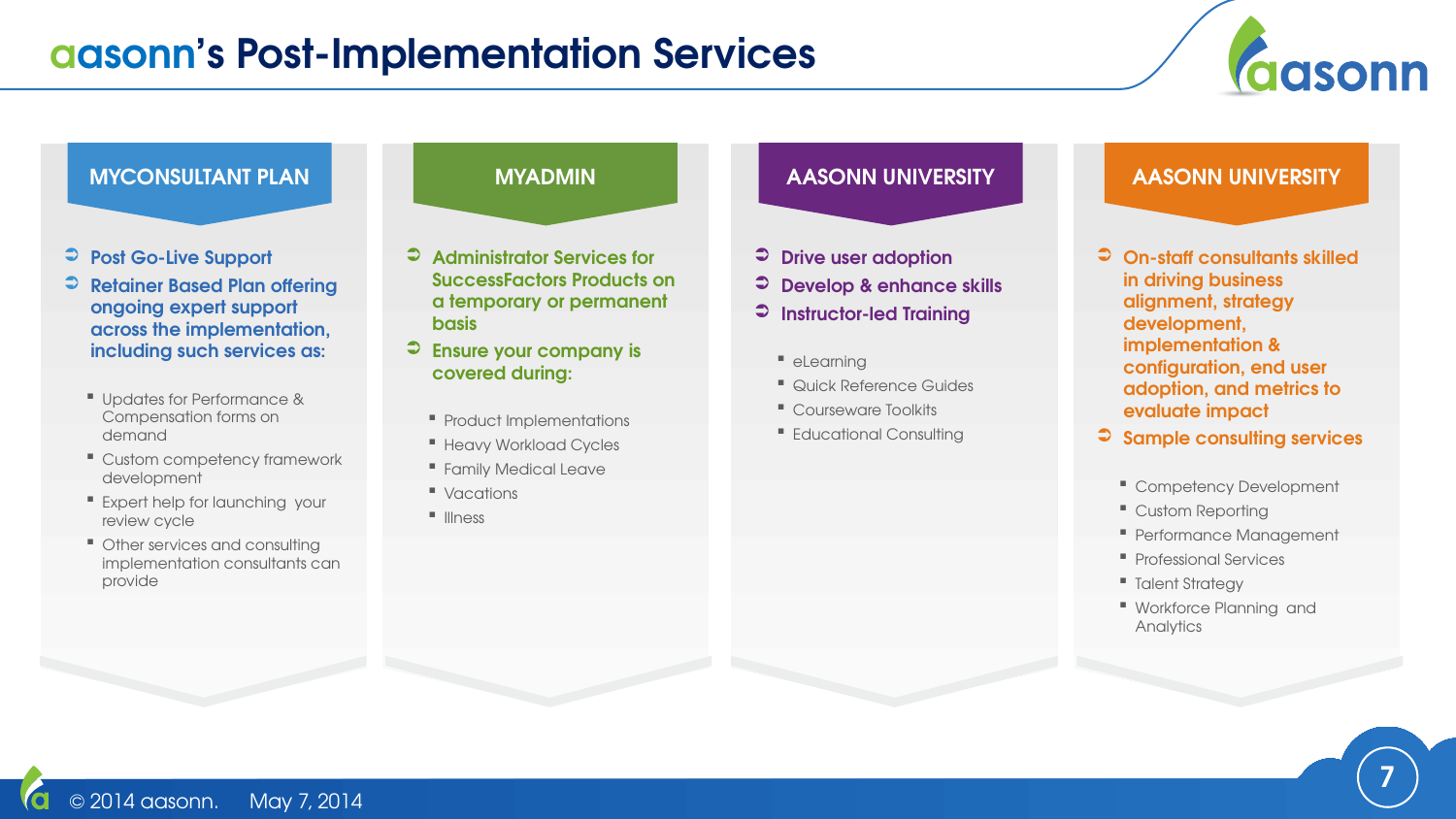

# aasonn’s Post-Implementation Services
MyConsultant Plan
MyAdmın
Aasonn Unıversıty
Aasonn Unıversıty
Post Go-Live Support
Retainer Based Plan offering ongoing expert support across the implementation, including such services as:
Updates for Performance & Compensation forms on demand
Custom competency framework development
Expert help for launching  your review cycle
Other services and consulting implementation consultants can provide
Administrator Services for SuccessFactors Products on a temporary or permanent basis
Ensure your company is covered during:
Product Implementations
Heavy Workload Cycles
Family Medical Leave
Vacations
Illness
Drive user adoption
Develop & enhance skills
Instructor-led Training
eLearning
Quick Reference Guides
Courseware Toolkits
Educational Consulting
On-staff consultants skilled in driving business alignment, strategy development, implementation & configuration, end user adoption, and metrics to evaluate impact
Sample consulting services
Competency Development
Custom Reporting
Performance Management
Professional Services
Talent Strategy
Workforce Planning  and Analytics

7
© 2014 aasonn.
May 7, 2014